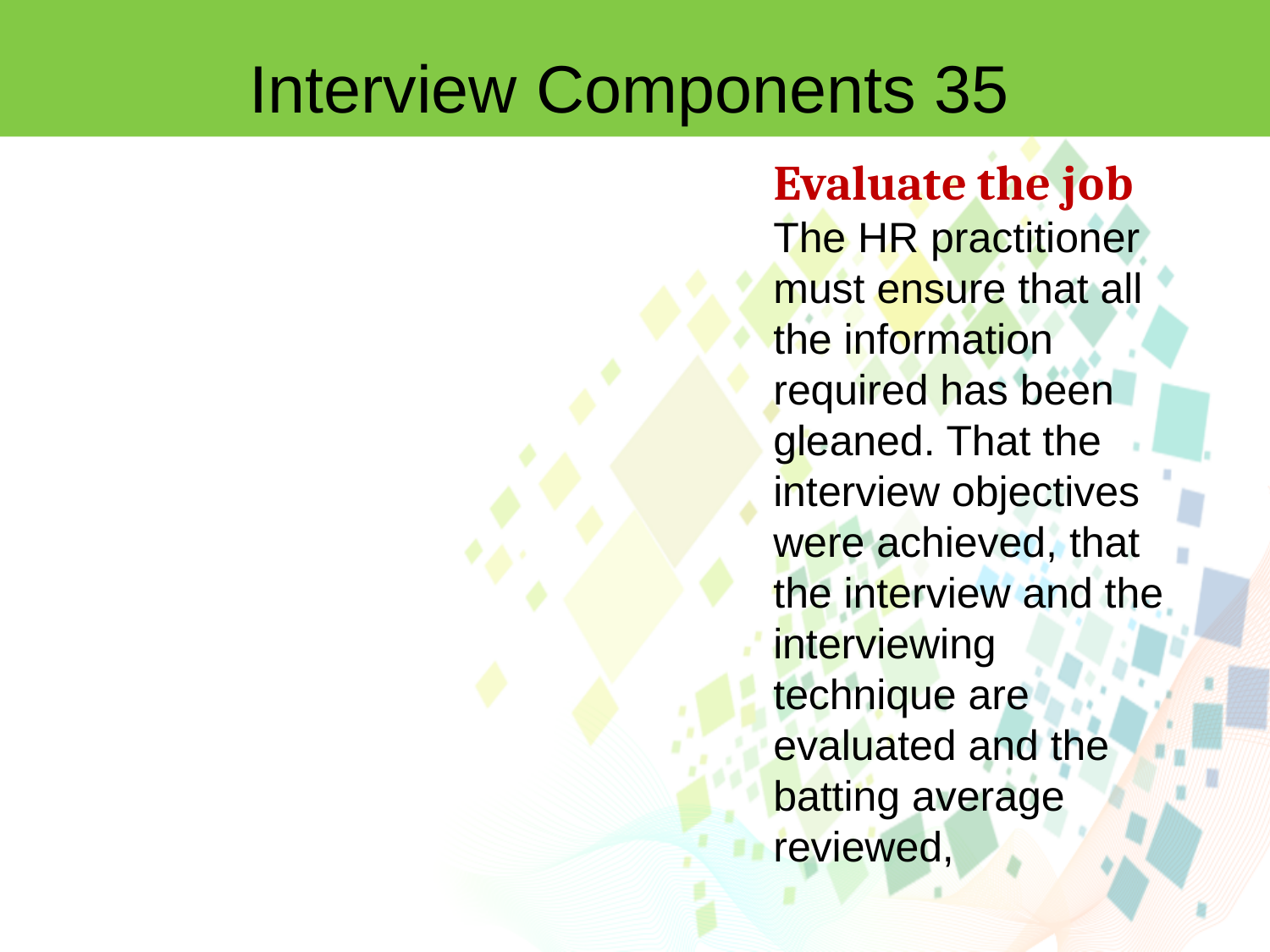

Interview Components 35
Evaluate the job
The HR practitioner must ensure that all the information required has been gleaned. That the interview objectives were achieved, that the interview and the interviewing technique are evaluated and the batting average reviewed,